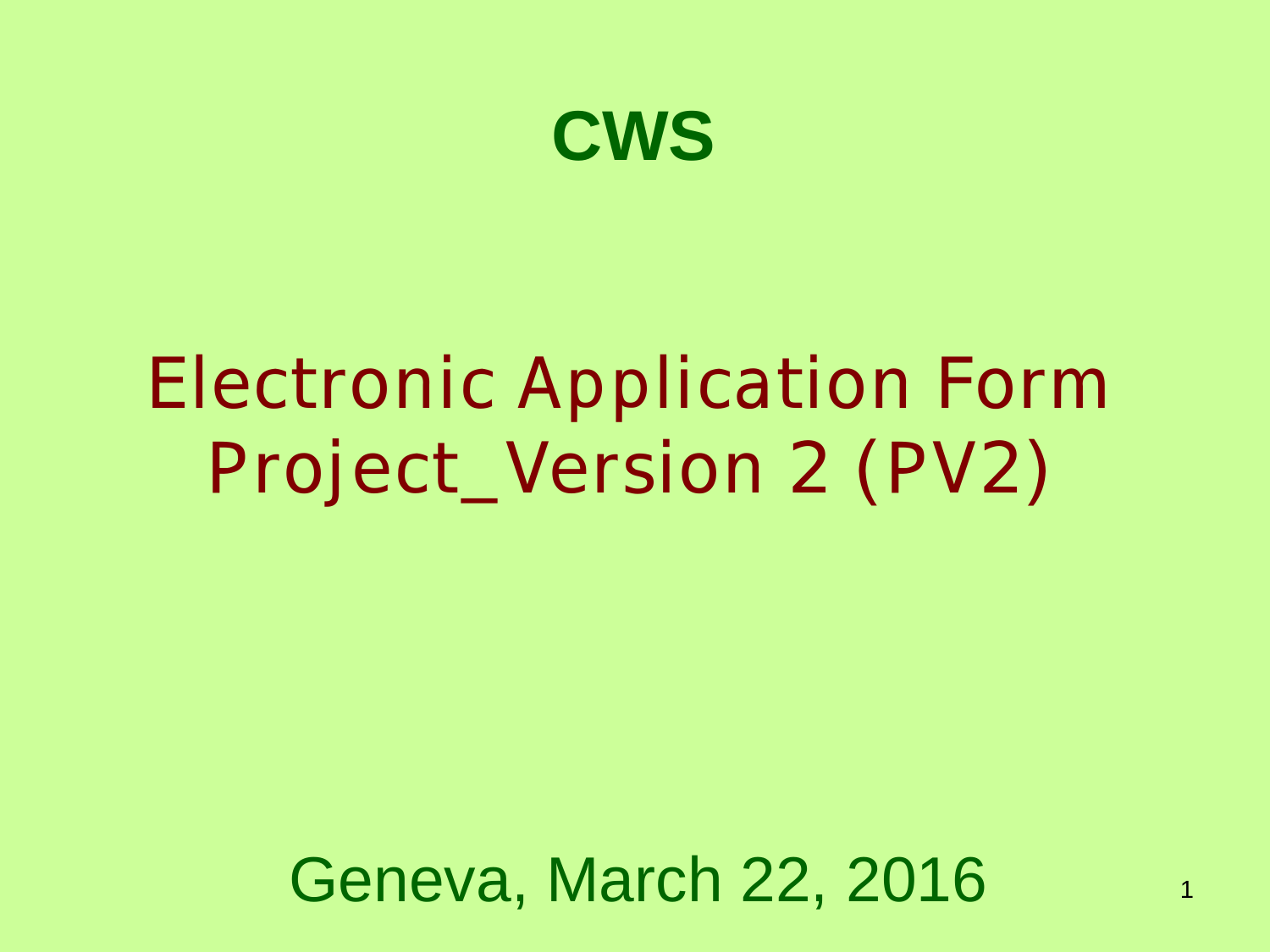

CWS

Electronic Application Form Project_Version 2 (PV2)

Geneva, March 22, 2016
1